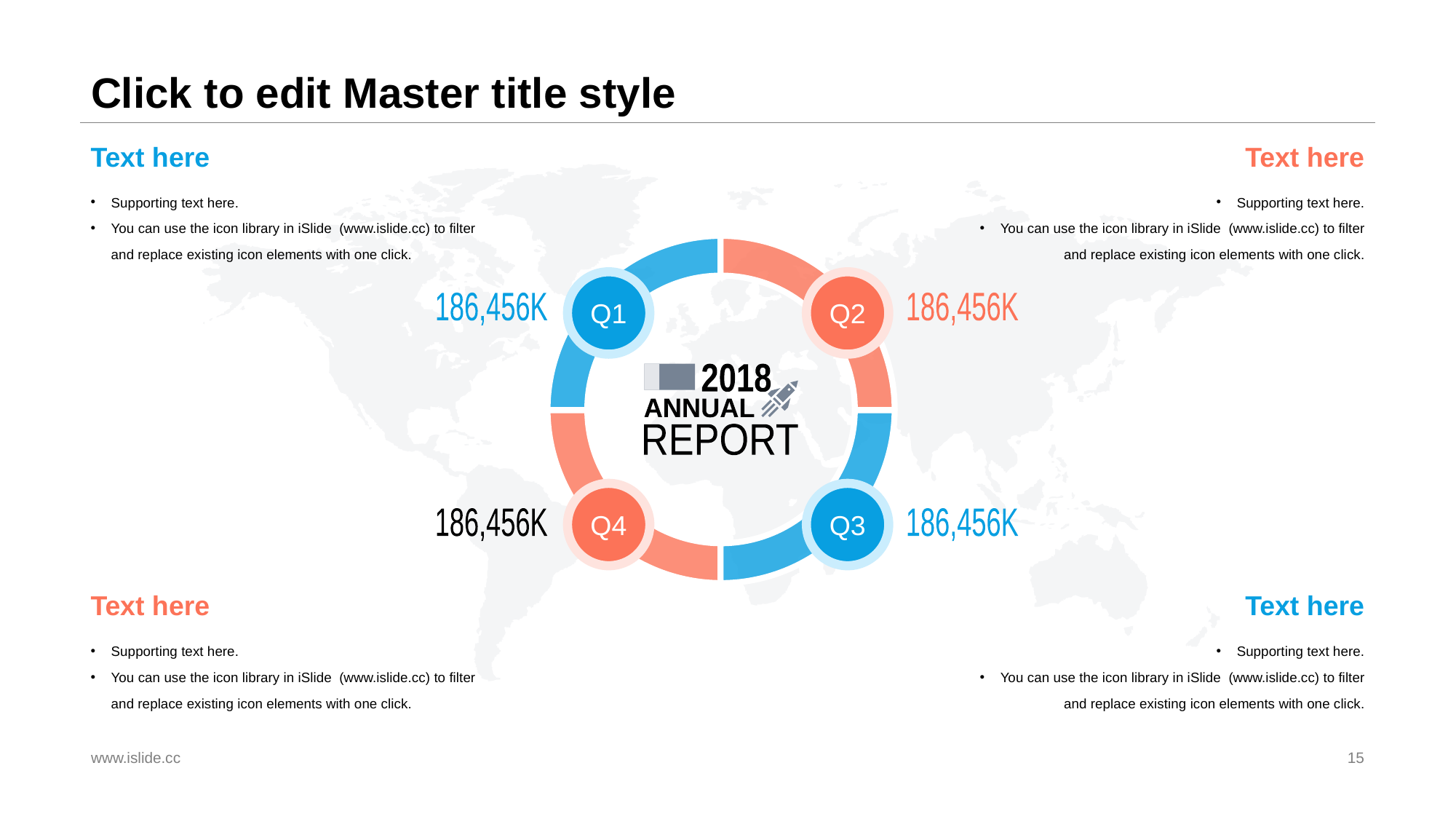

# Click to edit Master title style
Text here
Text here

Supporting text here.
You can use the icon library in iSlide  (www.islide.cc) to filter and replace existing icon elements with one click.
Supporting text here.
You can use the icon library in iSlide  (www.islide.cc) to filter and replace existing icon elements with one click.

Q1
Q2

186,456K
186,456K

2018

ANNUAL

REPORT

Q4
Q3

186,456K
186,456K

Text here
Text here

Supporting text here.
You can use the icon library in iSlide  (www.islide.cc) to filter and replace existing icon elements with one click.
Supporting text here.
You can use the icon library in iSlide  (www.islide.cc) to filter and replace existing icon elements with one click.
www.islide.cc
15